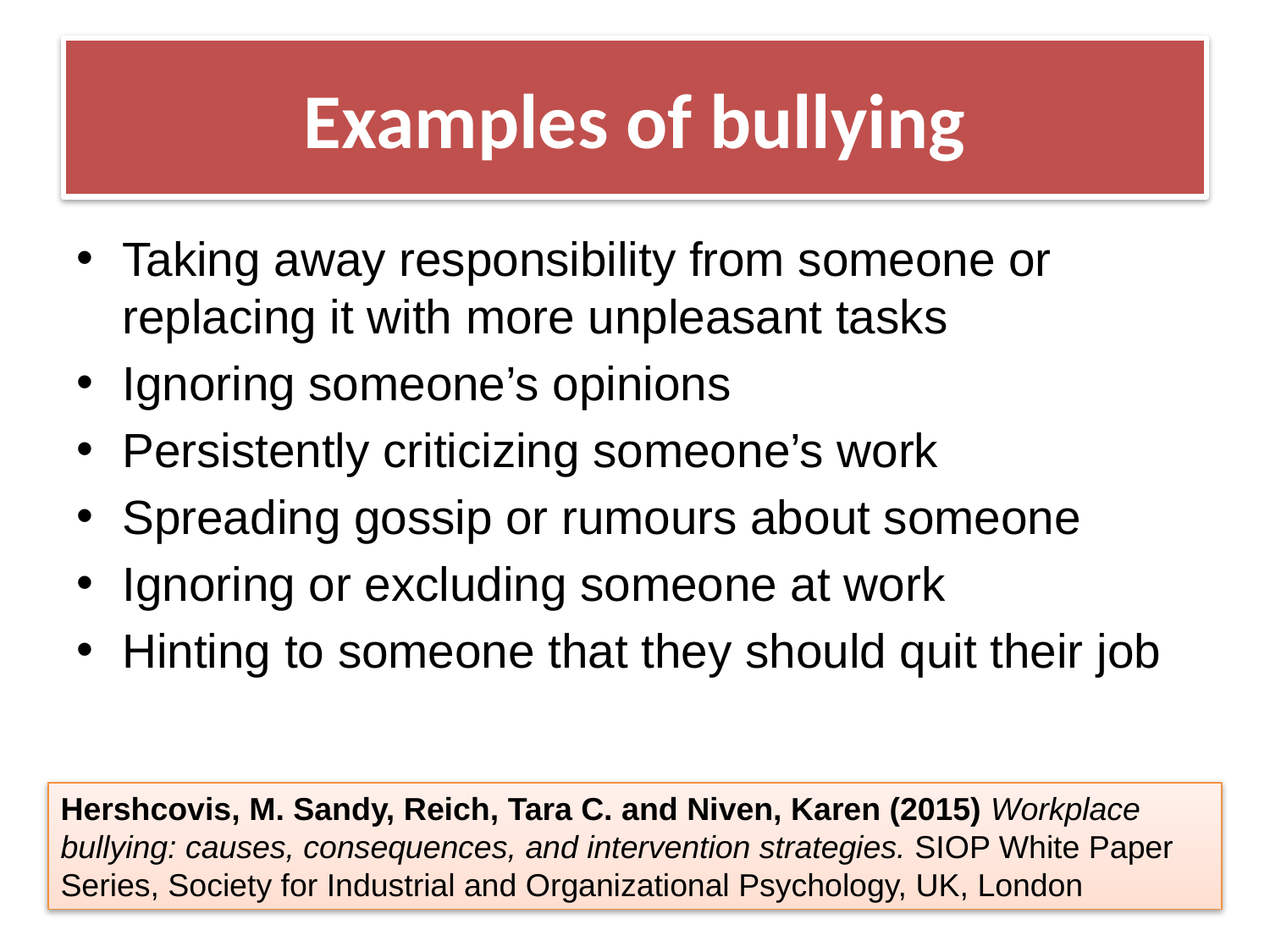

# Examples of bullying
Taking away responsibility from someone or replacing it with more unpleasant tasks
Ignoring someone’s opinions
Persistently criticizing someone’s work
Spreading gossip or rumours about someone
Ignoring or excluding someone at work
Hinting to someone that they should quit their job

Hershcovis, M. Sandy, Reich, Tara C. and Niven, Karen (2015) Workplace bullying: causes, consequences, and intervention strategies. SIOP White Paper Series, Society for Industrial and Organizational Psychology, UK, London